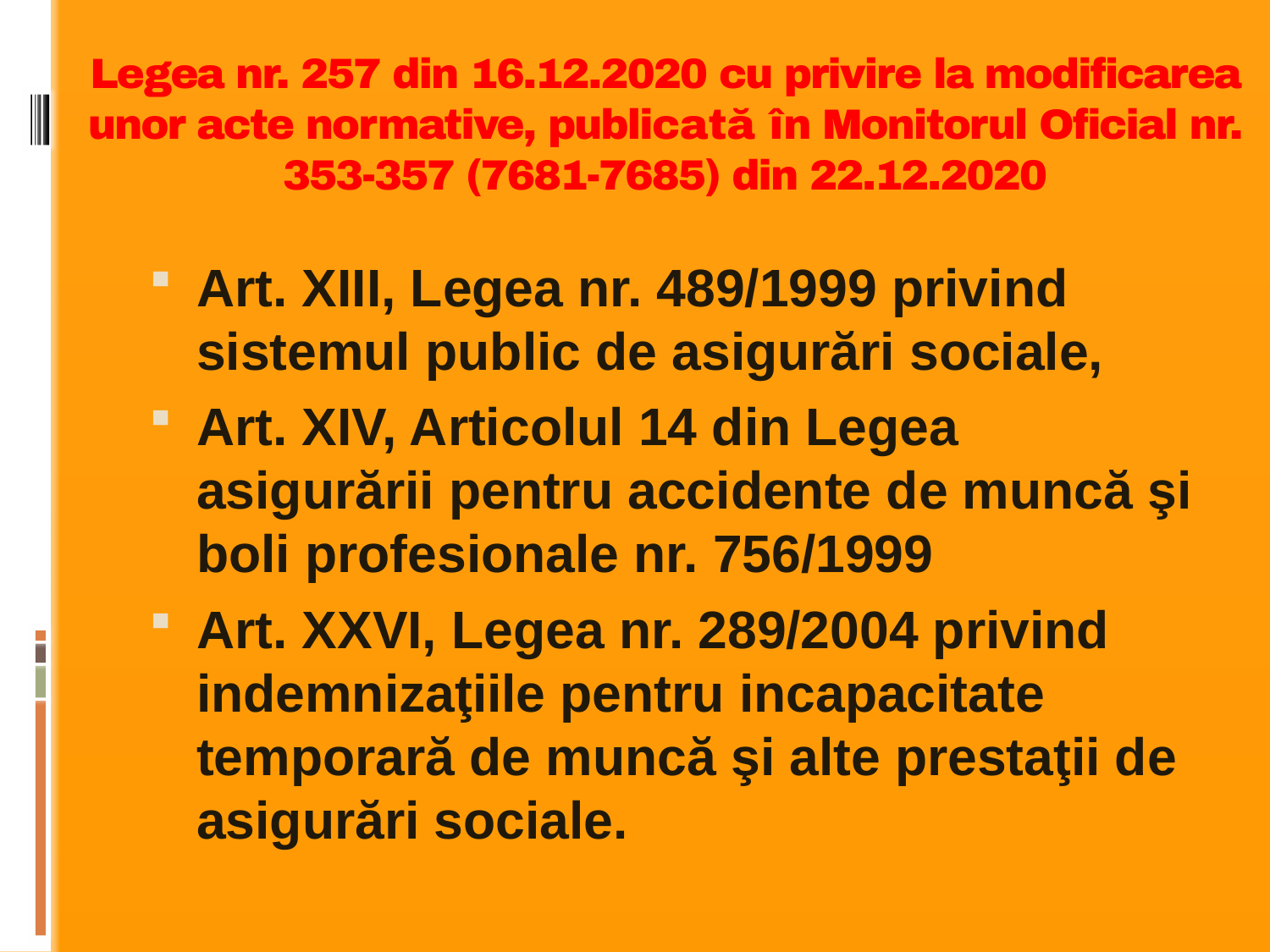

# Legea nr. 257 din 16.12.2020 cu privire la modificarea unor acte normative, publicată în Monitorul Oficial nr. 353-357 (7681-7685) din 22.12.2020
Art. XIII, Legea nr. 489/1999 privind sistemul public de asigurări sociale,
Art. XIV, Articolul 14 din Legea asigurării pentru accidente de muncă şi boli profesionale nr. 756/1999
Art. XXVI, Legea nr. 289/2004 privind indemnizaţiile pentru incapacitate temporară de muncă şi alte prestaţii de asigurări sociale.